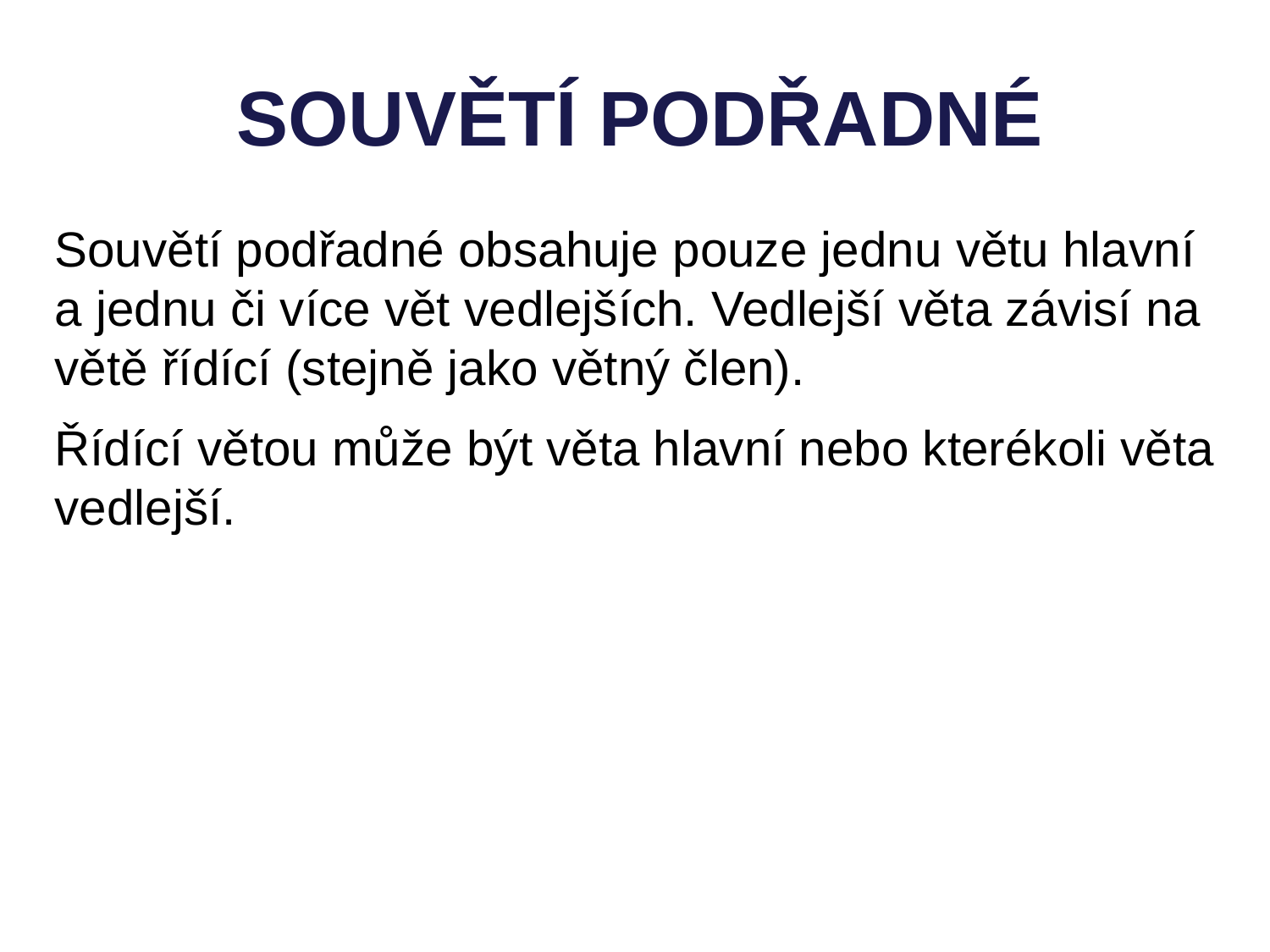

SOUVĚTÍ PODŘADNÉ
Souvětí podřadné obsahuje pouze jednu větu hlavní a jednu či více vět vedlejších. Vedlejší věta závisí na větě řídící (stejně jako větný člen).
Řídící větou může být věta hlavní nebo kterékoli věta vedlejší.